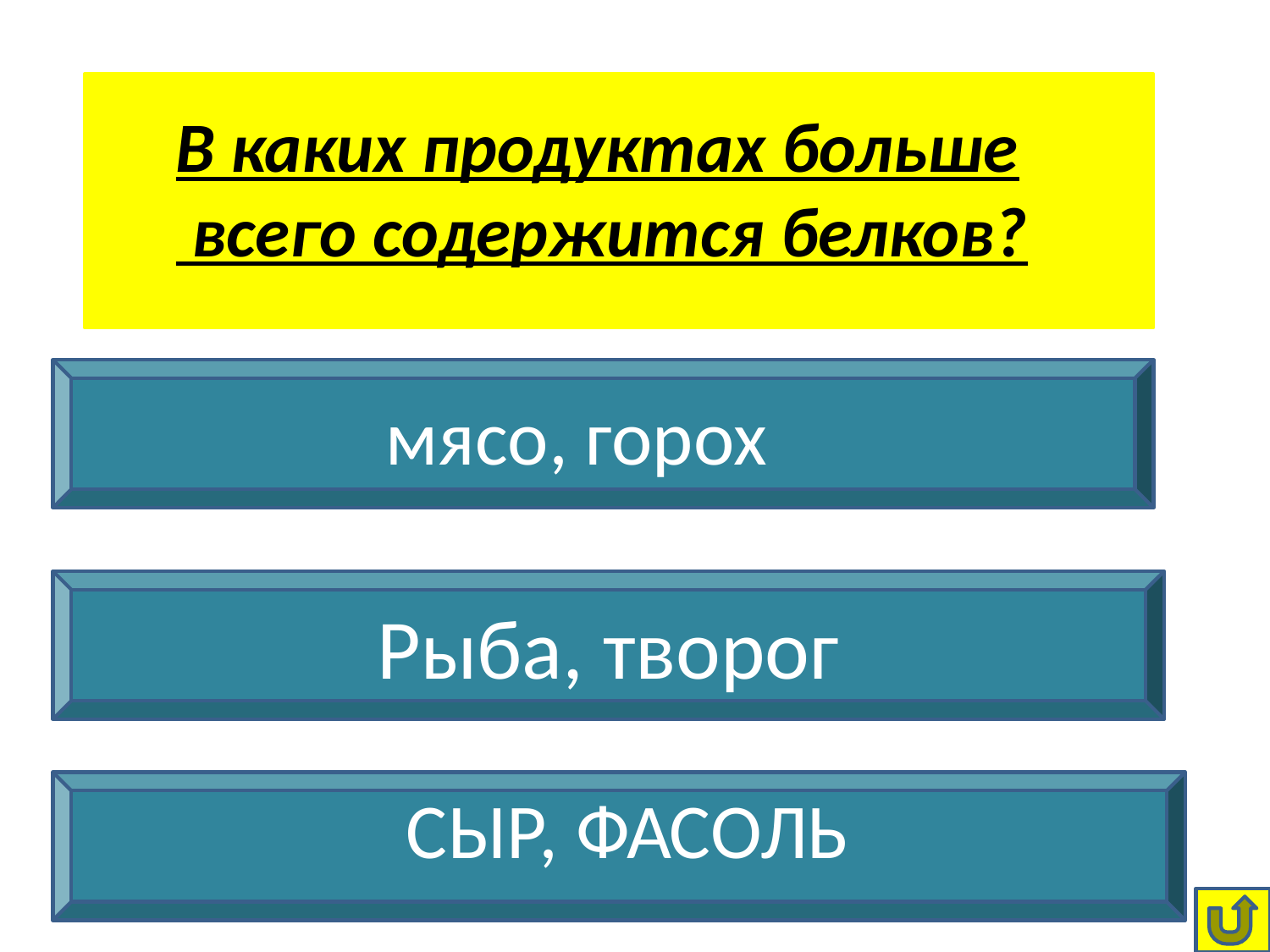

В каких продуктах больше
 всего содержится белков?
  мясо, горох
Рыба, творог
 СЫР, ФАСОЛЬ